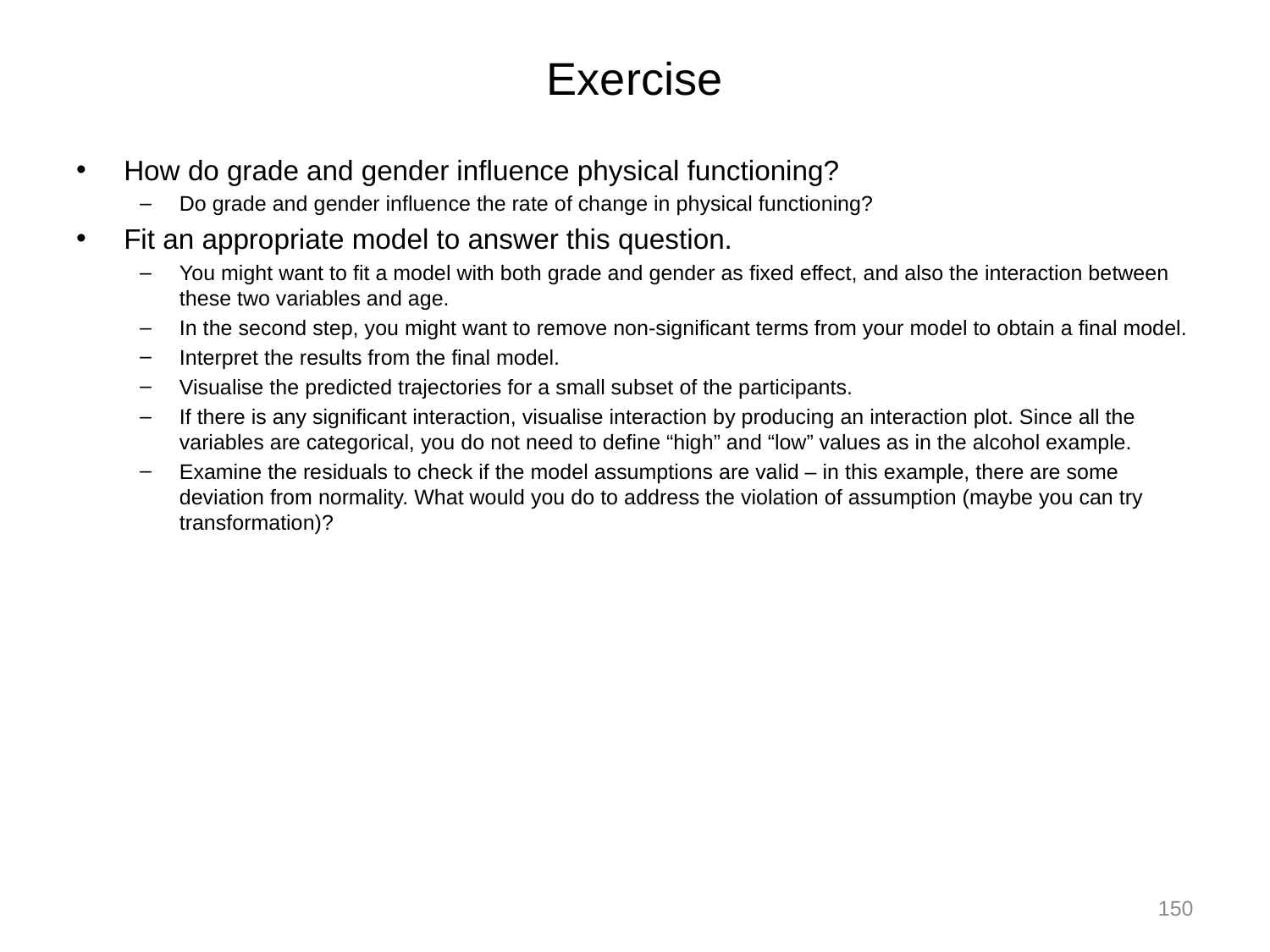

# Exercise
How do grade and gender influence physical functioning?
Do grade and gender influence the rate of change in physical functioning?
Fit an appropriate model to answer this question.
You might want to fit a model with both grade and gender as fixed effect, and also the interaction between these two variables and age.
In the second step, you might want to remove non-significant terms from your model to obtain a final model.
Interpret the results from the final model.
Visualise the predicted trajectories for a small subset of the participants.
If there is any significant interaction, visualise interaction by producing an interaction plot. Since all the variables are categorical, you do not need to define “high” and “low” values as in the alcohol example.
Examine the residuals to check if the model assumptions are valid – in this example, there are some deviation from normality. What would you do to address the violation of assumption (maybe you can try transformation)?
150